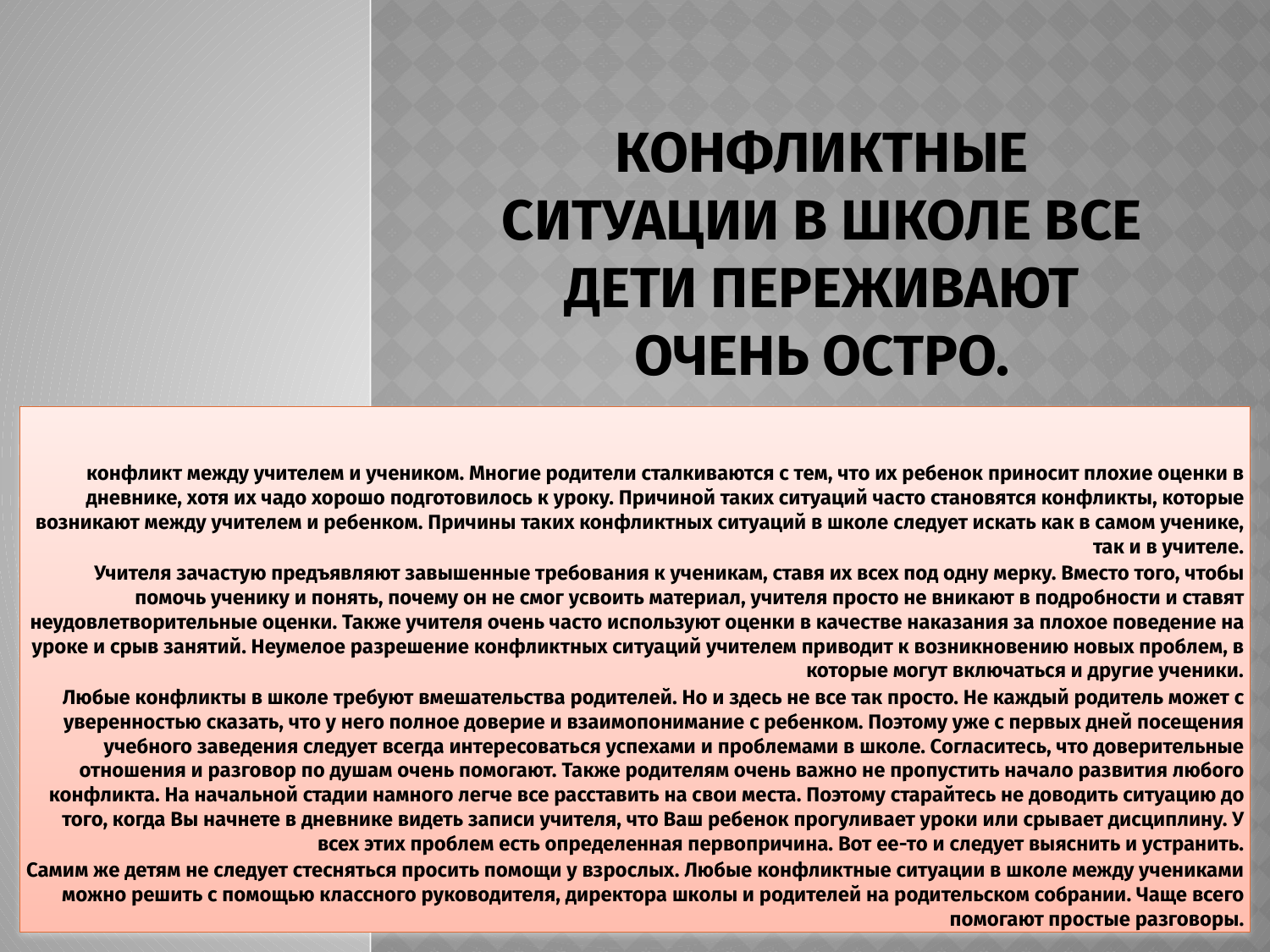

# Конфликтные ситуации в школе все дети переживают очень остро.

конфликт между учителем и учеником. Многие родители сталкиваются с тем, что их ребенок приносит плохие оценки в дневнике, хотя их чадо хорошо подготовилось к уроку. Причиной таких ситуаций часто становятся конфликты, которые возникают между учителем и ребенком. Причины таких конфликтных ситуаций в школе следует искать как в самом ученике, так и в учителе.
Учителя зачастую предъявляют завышенные требования к ученикам, ставя их всех под одну мерку. Вместо того, чтобы помочь ученику и понять, почему он не смог усвоить материал, учителя просто не вникают в подробности и ставят неудовлетворительные оценки. Также учителя очень часто используют оценки в качестве наказания за плохое поведение на уроке и срыв занятий. Неумелое разрешение конфликтных ситуаций учителем приводит к возникновению новых проблем, в которые могут включаться и другие ученики.
Любые конфликты в школе требуют вмешательства родителей. Но и здесь не все так просто. Не каждый родитель может с уверенностью сказать, что у него полное доверие и взаимопонимание с ребенком. Поэтому уже с первых дней посещения учебного заведения следует всегда интересоваться успехами и проблемами в школе. Согласитесь, что доверительные отношения и разговор по душам очень помогают. Также родителям очень важно не пропустить начало развития любого конфликта. На начальной стадии намного легче все расставить на свои места. Поэтому старайтесь не доводить ситуацию до того, когда Вы начнете в дневнике видеть записи учителя, что Ваш ребенок прогуливает уроки или срывает дисциплину. У всех этих проблем есть определенная первопричина. Вот ее-то и следует выяснить и устранить.
Самим же детям не следует стесняться просить помощи у взрослых. Любые конфликтные ситуации в школе между учениками можно решить с помощью классного руководителя, директора школы и родителей на родительском собрании. Чаще всего помогают простые разговоры.